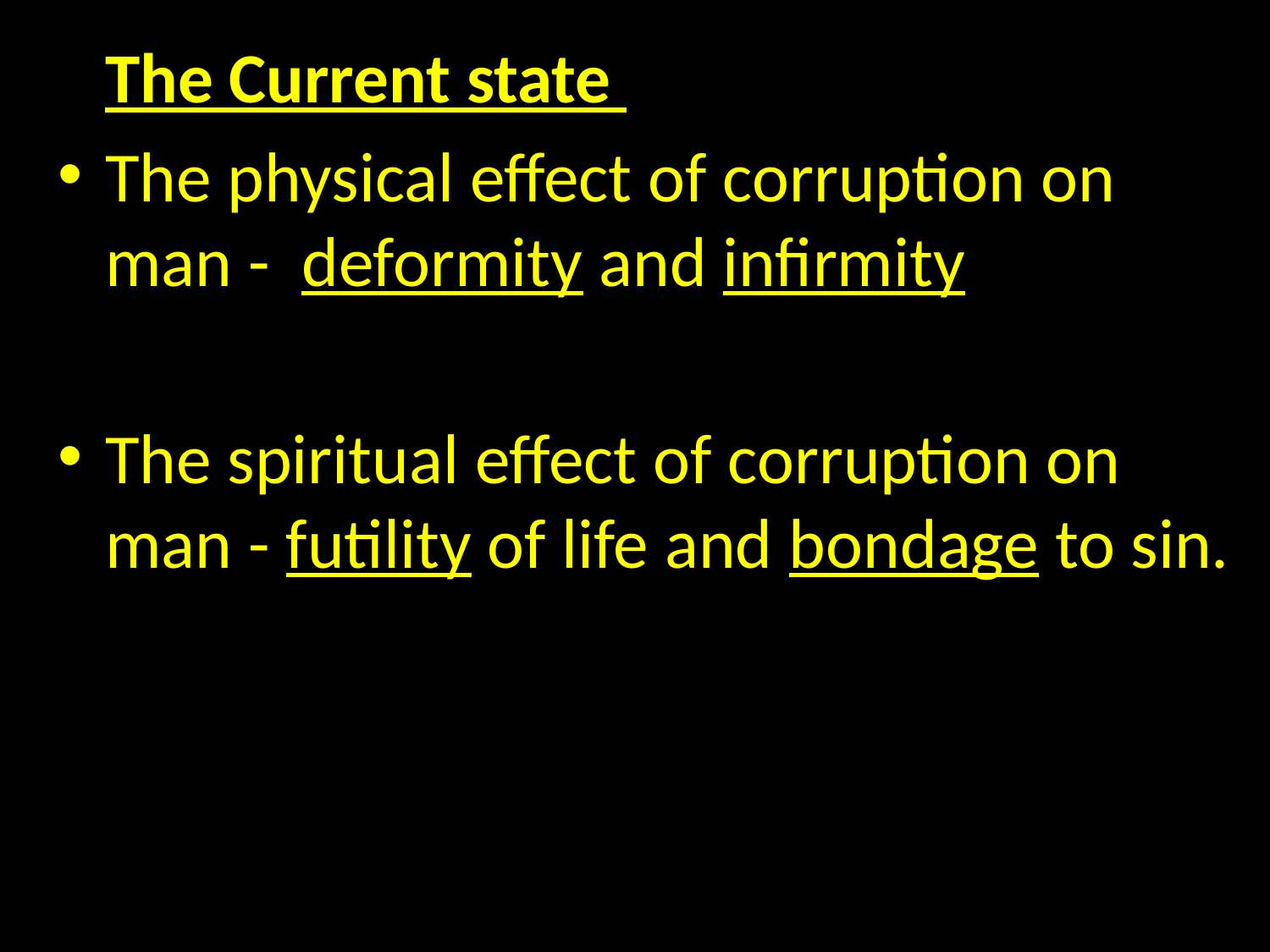

The Current state
The physical effect of corruption on man -  deformity and infirmity

The spiritual effect of corruption on man - futility of life and bondage to sin.
#